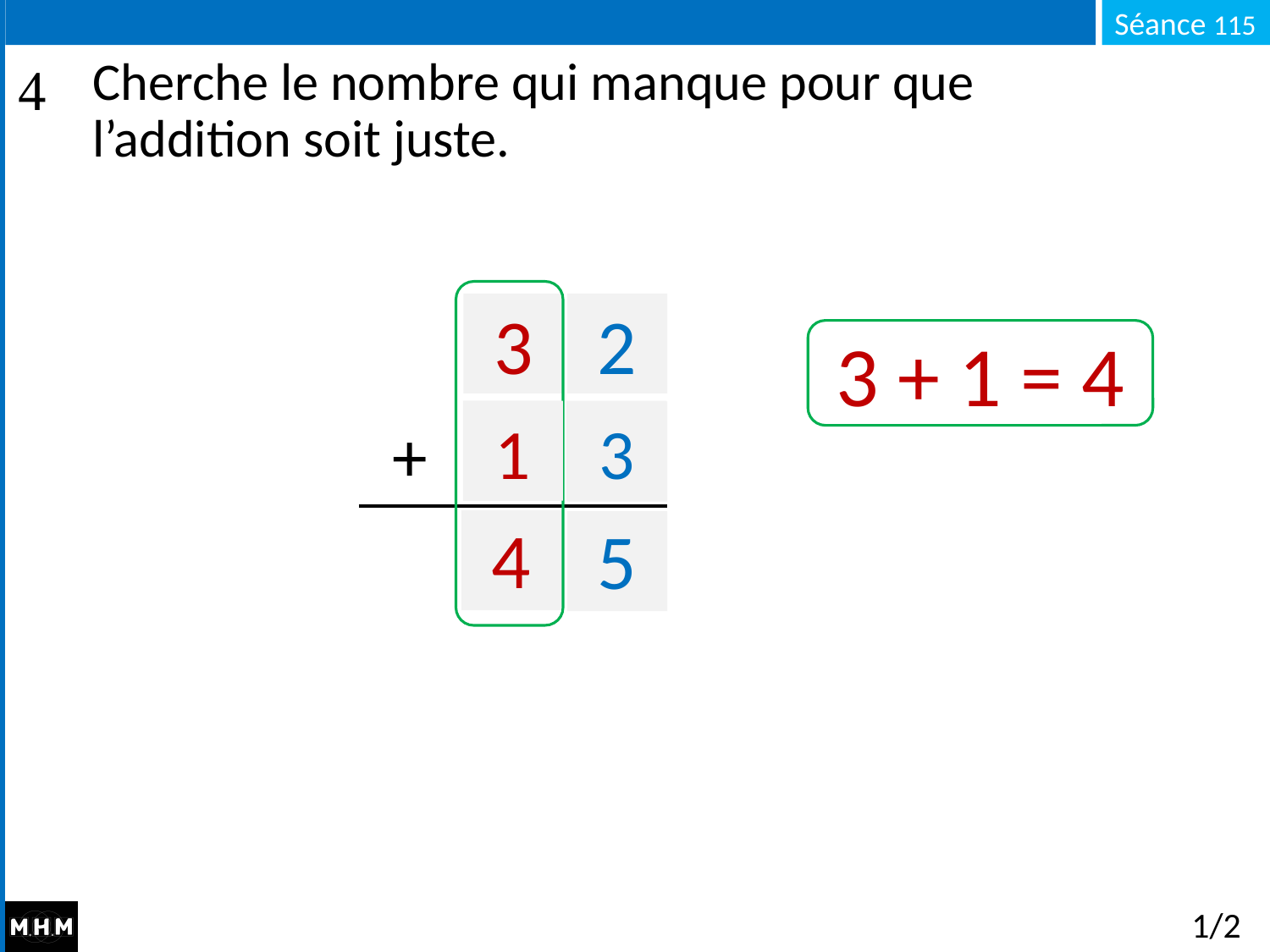

# Cherche le nombre qui manque pour que l’addition soit juste.

3
2
3 + 1 = 4
+
1
…
3
…
4
5
1/2